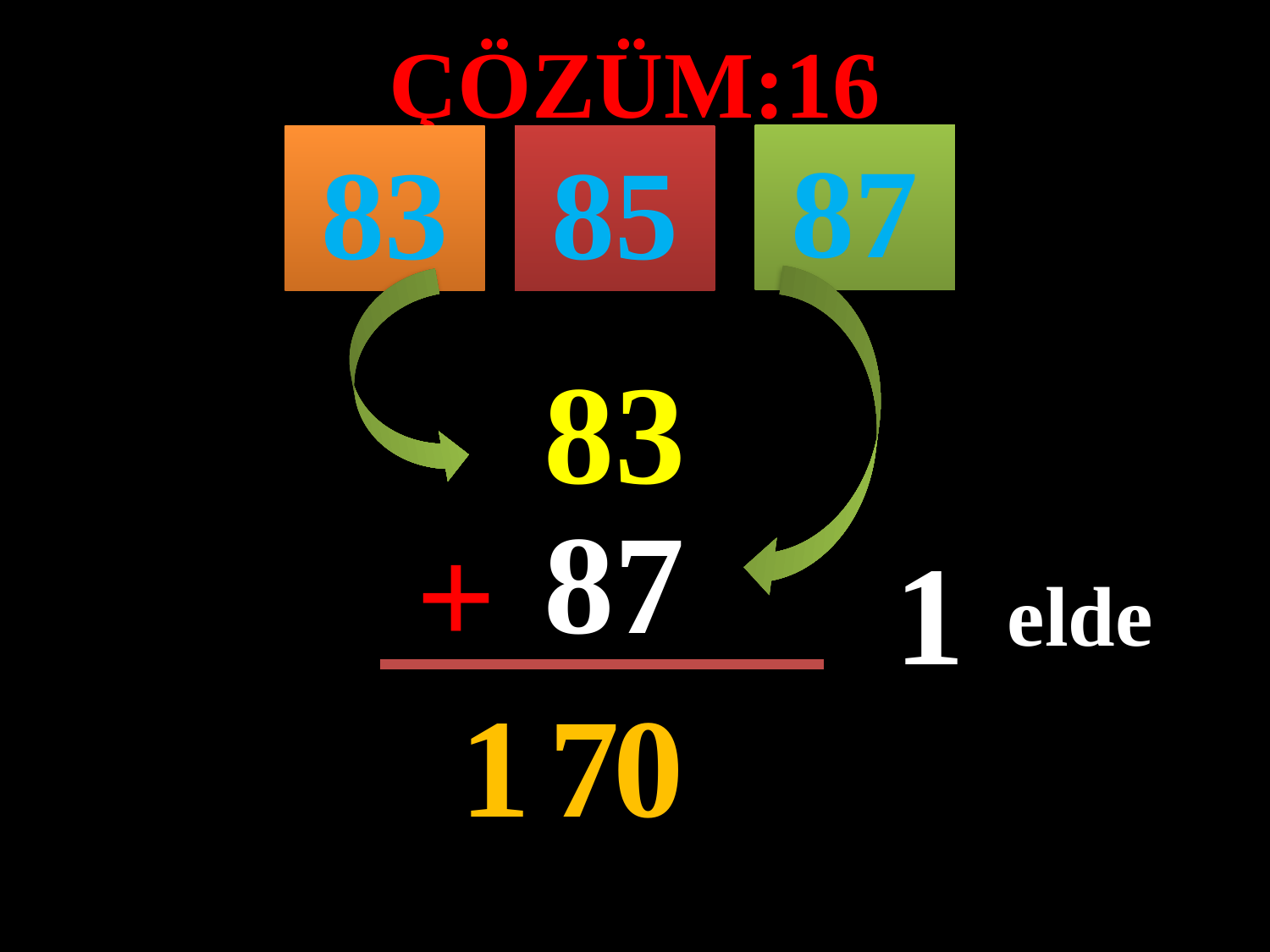

ÇÖZÜM:16
87
83
85
#

83

87
+
1
elde
1
7
0